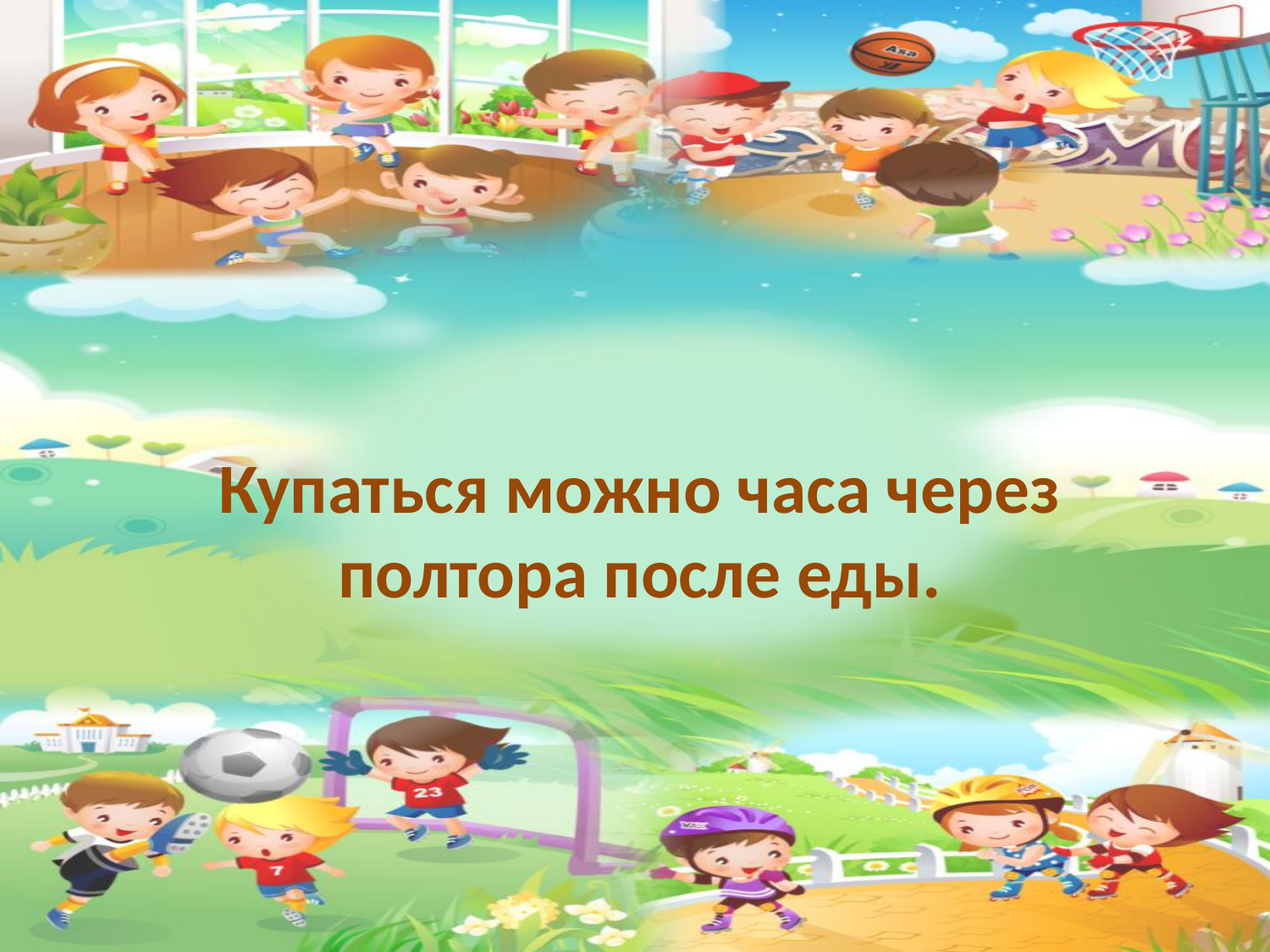

Купаться можно часа через полтора после еды.